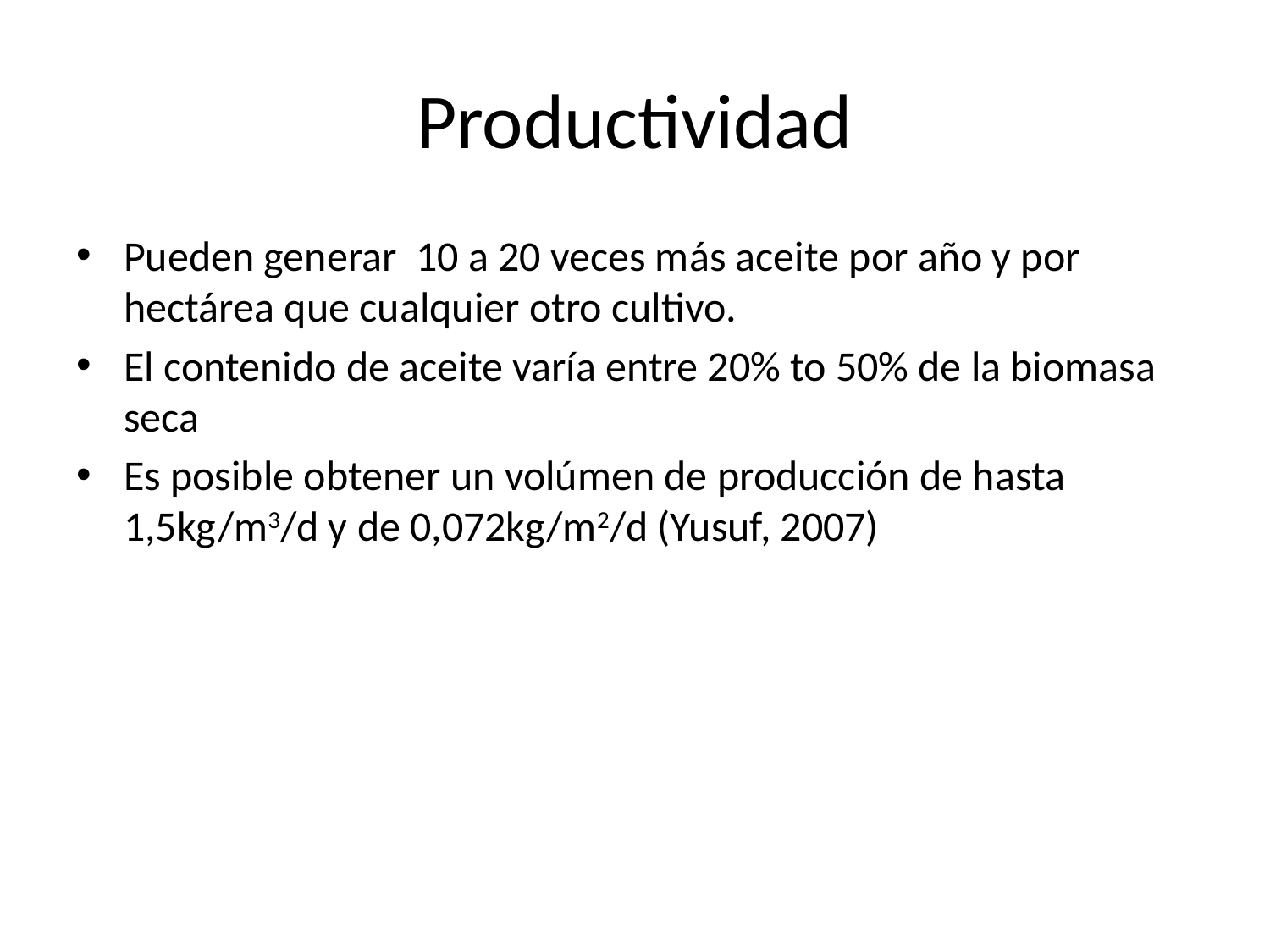

Productividad
Pueden generar  10 a 20 veces más aceite por año y por hectárea que cualquier otro cultivo.
El contenido de aceite varía entre 20% to 50% de la biomasa seca
Es posible obtener un volúmen de producción de hasta 1,5kg/m3/d y de 0,072kg/m2/d (Yusuf, 2007)